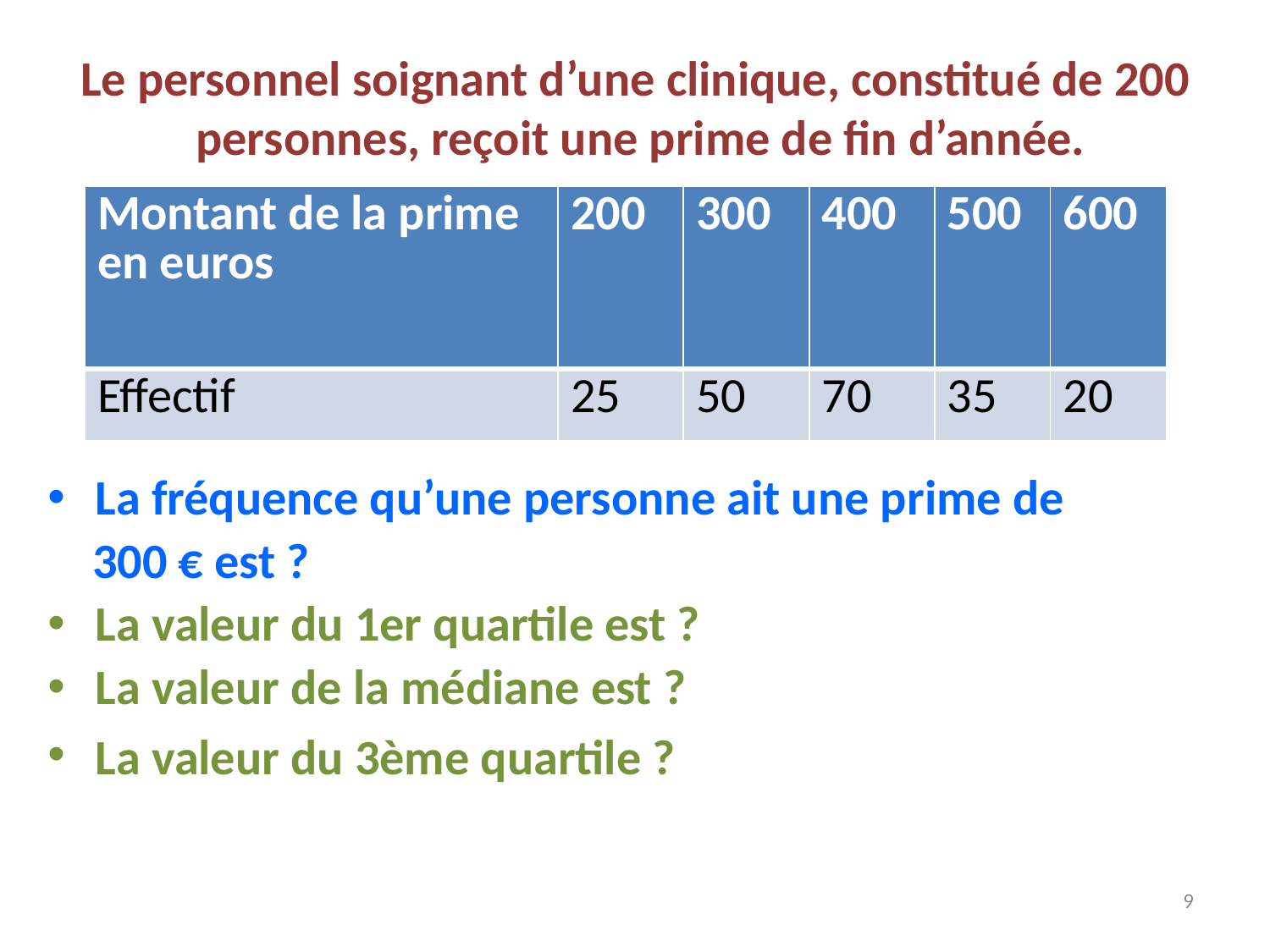

# Le personnel soignant d’une clinique, constitué de 200 personnes, reçoit une prime de fin d’année.
| Montant de la prime en euros | 200 | 300 | 400 | 500 | 600 |
| --- | --- | --- | --- | --- | --- |
| Effectif | 25 | 50 | 70 | 35 | 20 |
La fréquence qu’une personne ait une prime de
    300 € est ?
La valeur du 1er quartile est ?
La valeur de la médiane est ?
La valeur du 3ème quartile ?

9